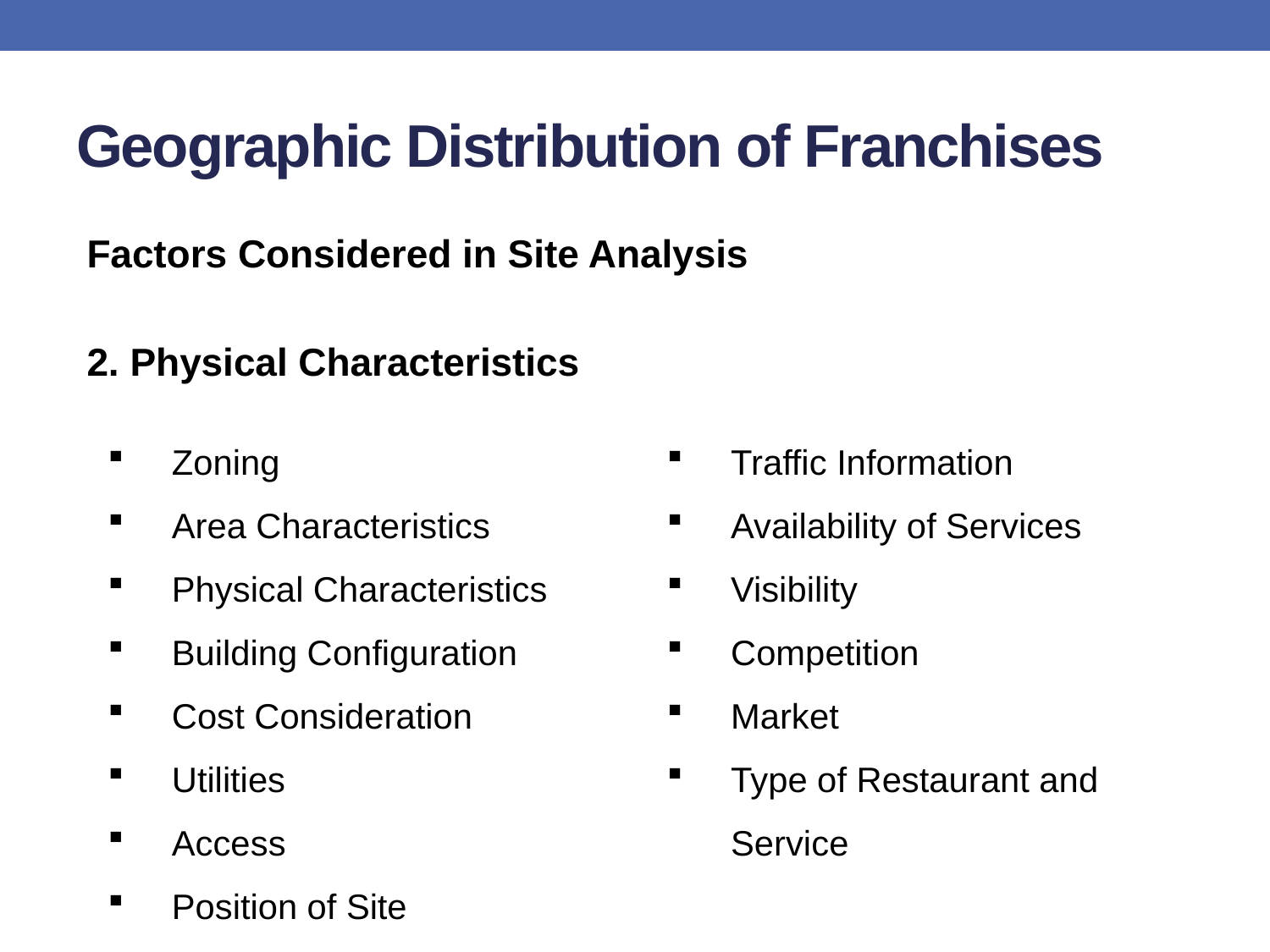

# Geographic Distribution of Franchises
Factors Considered in Site Analysis

2. Physical Characteristics

Zoning
Area Characteristics
Physical Characteristics
Building Configuration
Cost Consideration
Utilities
Access
Position of Site
Traffic Information
Availability of Services
Visibility
Competition
Market
Type of Restaurant and Service